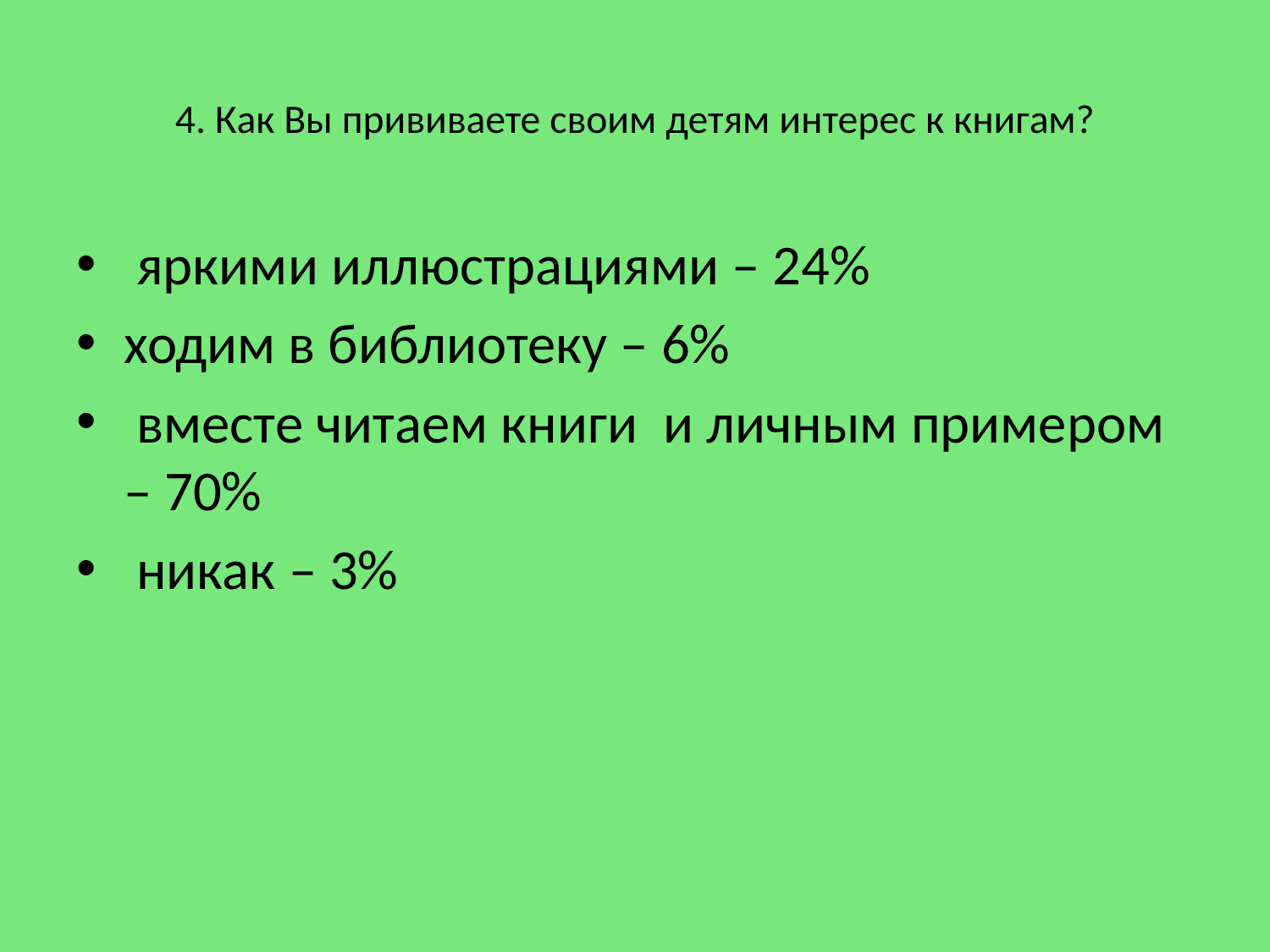

# 4. Как Вы прививаете своим детям интерес к книгам?
 яркими иллюстрациями – 24%
ходим в библиотеку – 6%
 вместе читаем книги  и личным примером – 70%
 никак – 3%